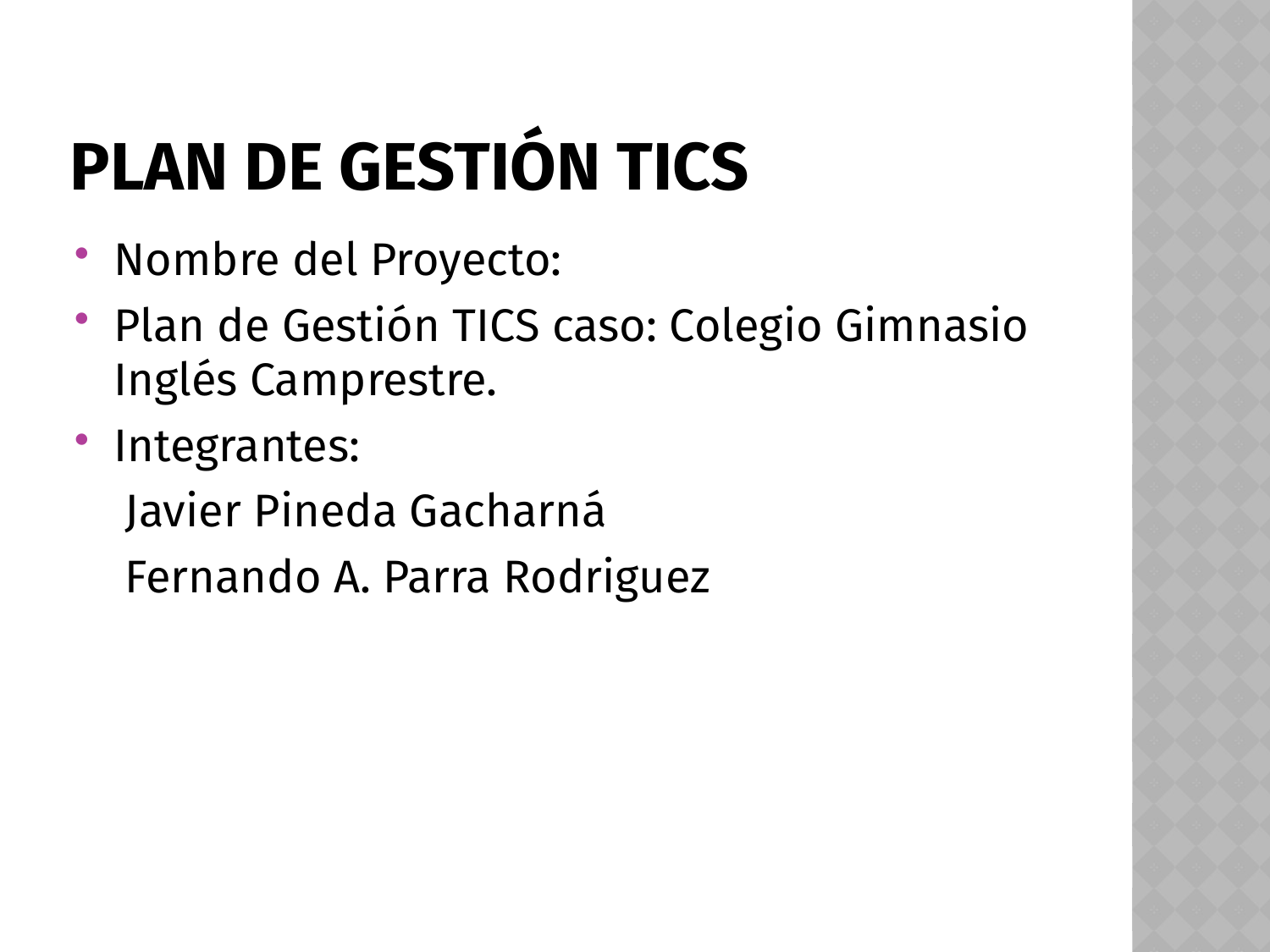

# Plan de Gestión TICS
Nombre del Proyecto:
Plan de Gestión TICS caso: Colegio Gimnasio Inglés Camprestre.
Integrantes:
    Javier Pineda Gacharná
    Fernando A. Parra Rodriguez